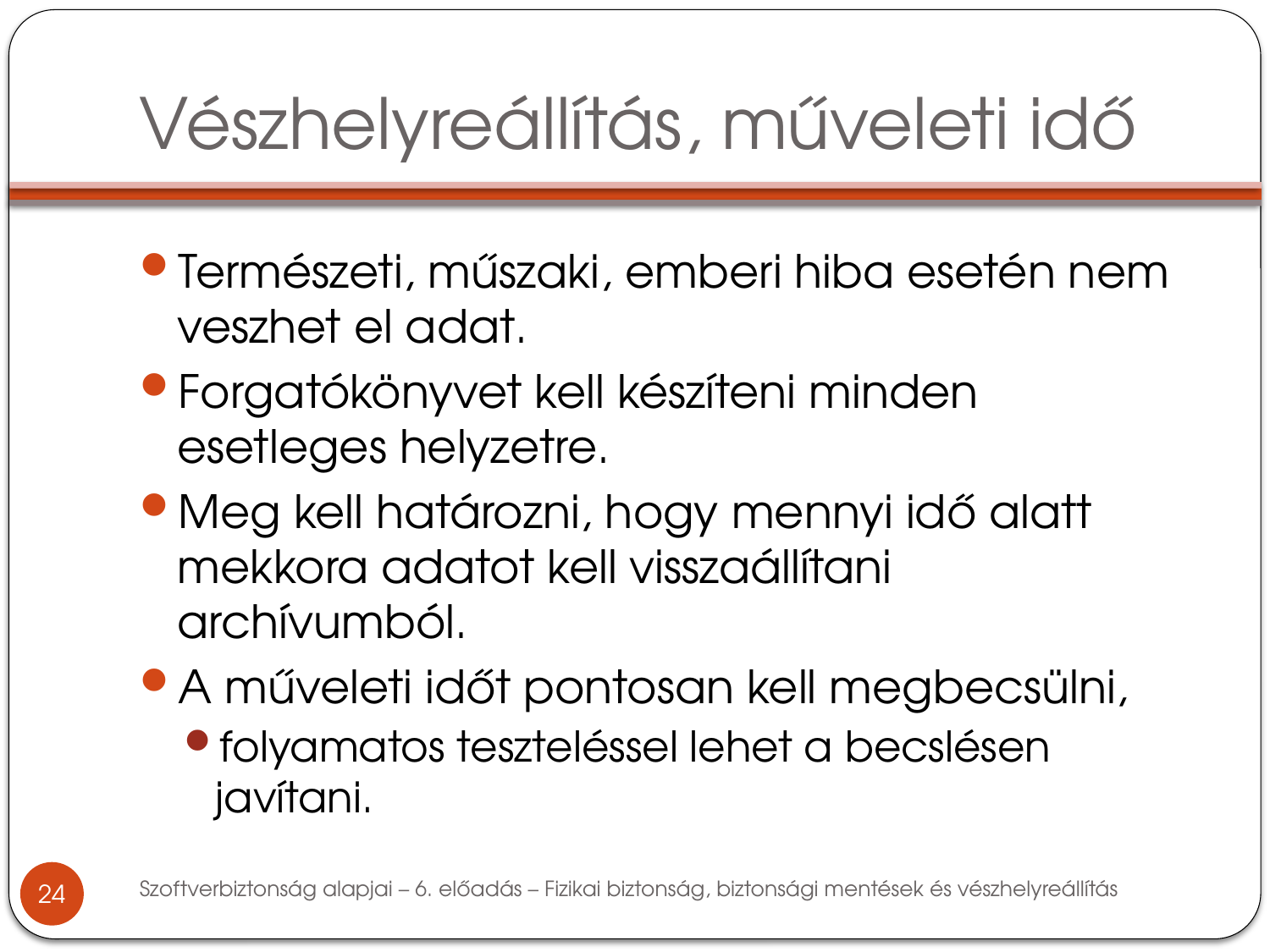

# Vészhelyreállítás, műveleti idő
Természeti, műszaki, emberi hiba esetén nem veszhet el adat.
Forgatókönyvet kell készíteni minden esetleges helyzetre.
Meg kell határozni, hogy mennyi idő alatt mekkora adatot kell visszaállítani archívumból.
A műveleti időt pontosan kell megbecsülni,
folyamatos teszteléssel lehet a becslésen javítani.
Szoftverbiztonság alapjai – 6. előadás – Fizikai biztonság, biztonsági mentések és vészhelyreállítás
24